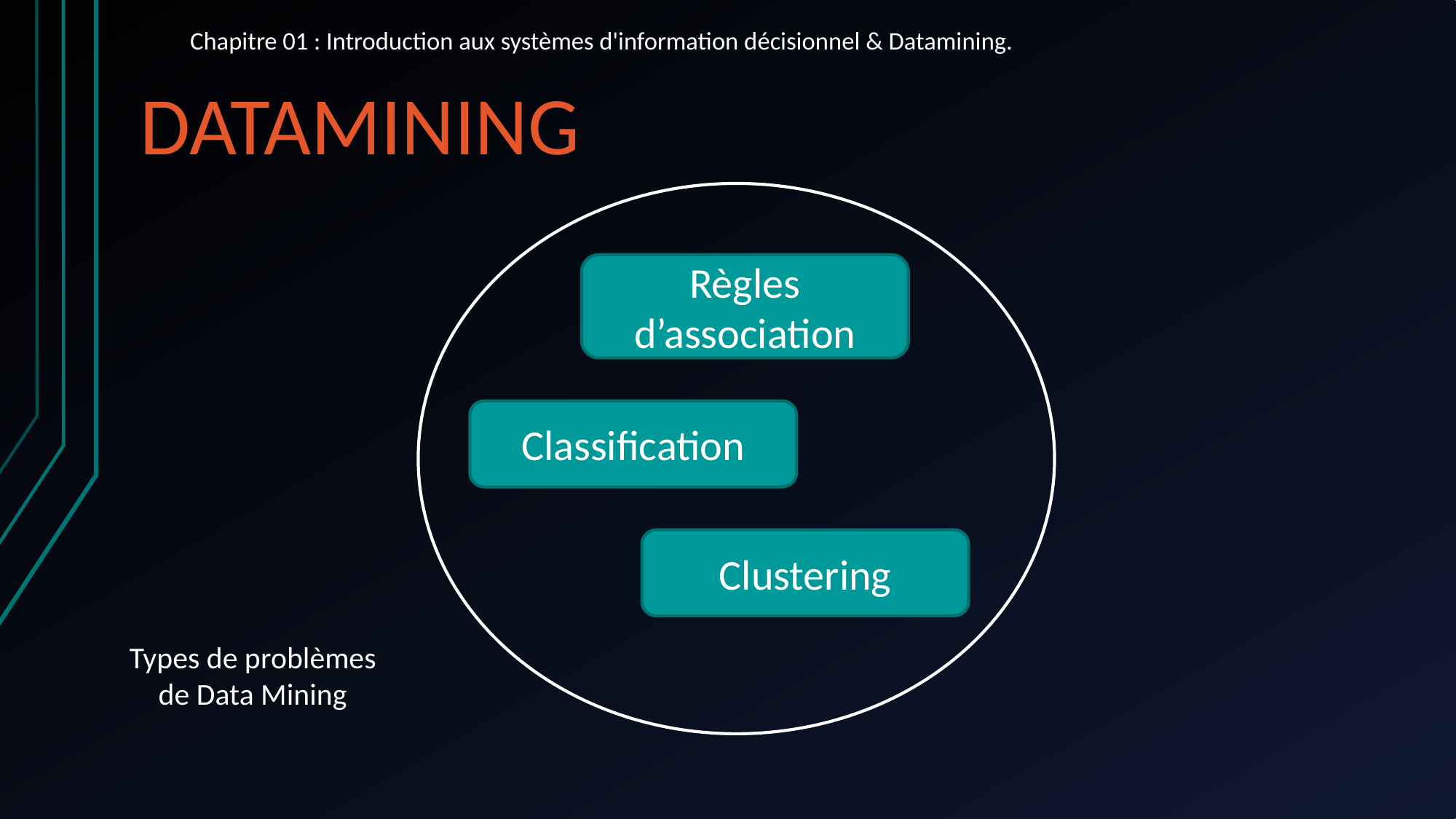

Chapitre 01 : Introduction aux systèmes d'information décisionnel & Datamining.
# DATAMINING

Règles d’association
Classification
Clustering
Types de problèmes de Data Mining